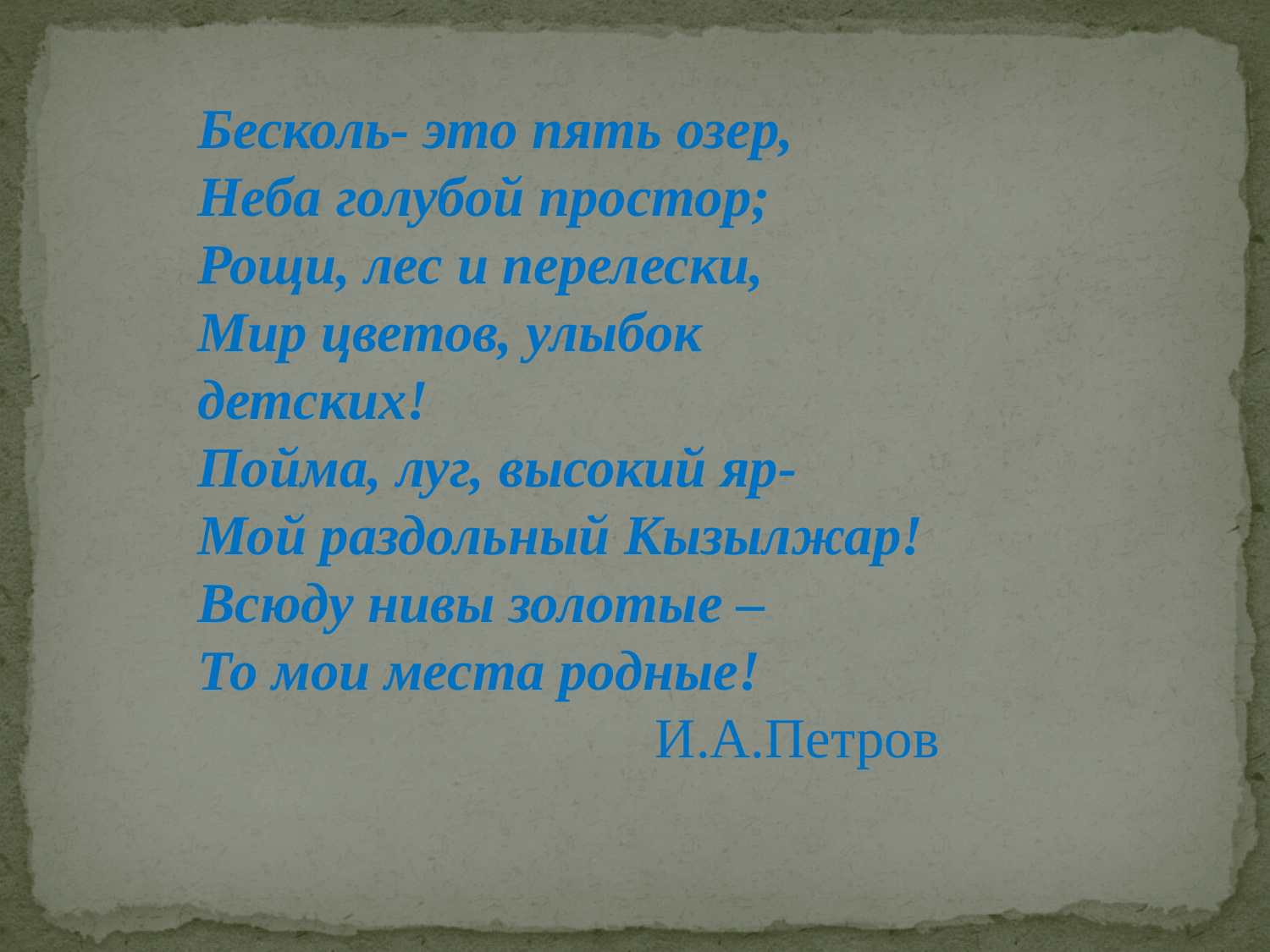

Бесколь- это пять озер,
Неба голубой простор;
Рощи, лес и перелески,
Мир цветов, улыбок детских!
Пойма, луг, высокий яр-
Мой раздольный Кызылжар!
Всюду нивы золотые –
То мои места родные!
И.А.Петров